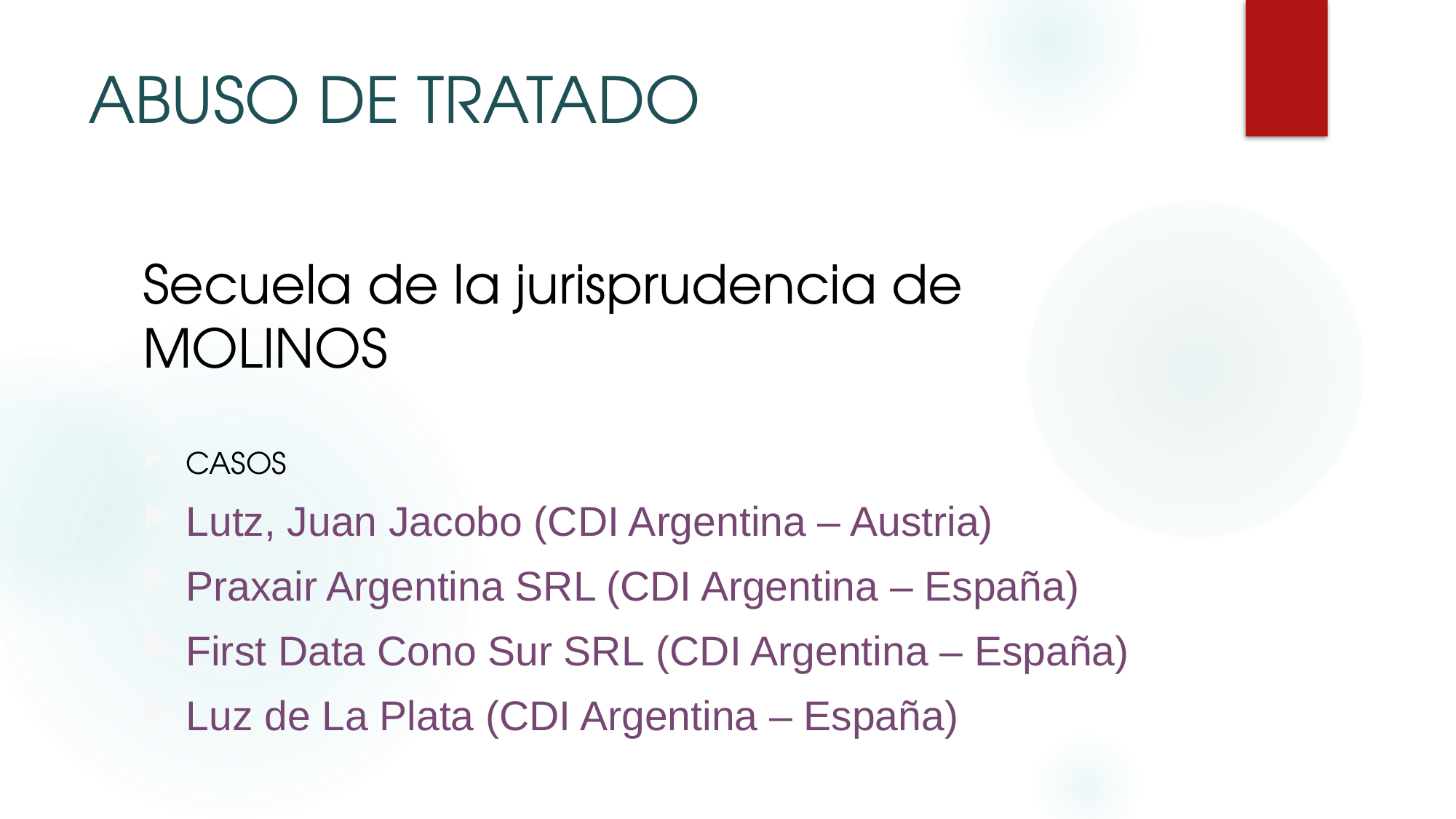

# ABUSO DE TRATADO
Secuela de la jurisprudencia de MOLINOS

CASOS
Lutz, Juan Jacobo (CDI Argentina – Austria)
Praxair Argentina SRL (CDI Argentina – España)
First Data Cono Sur SRL (CDI Argentina – España)
Luz de La Plata (CDI Argentina – España)